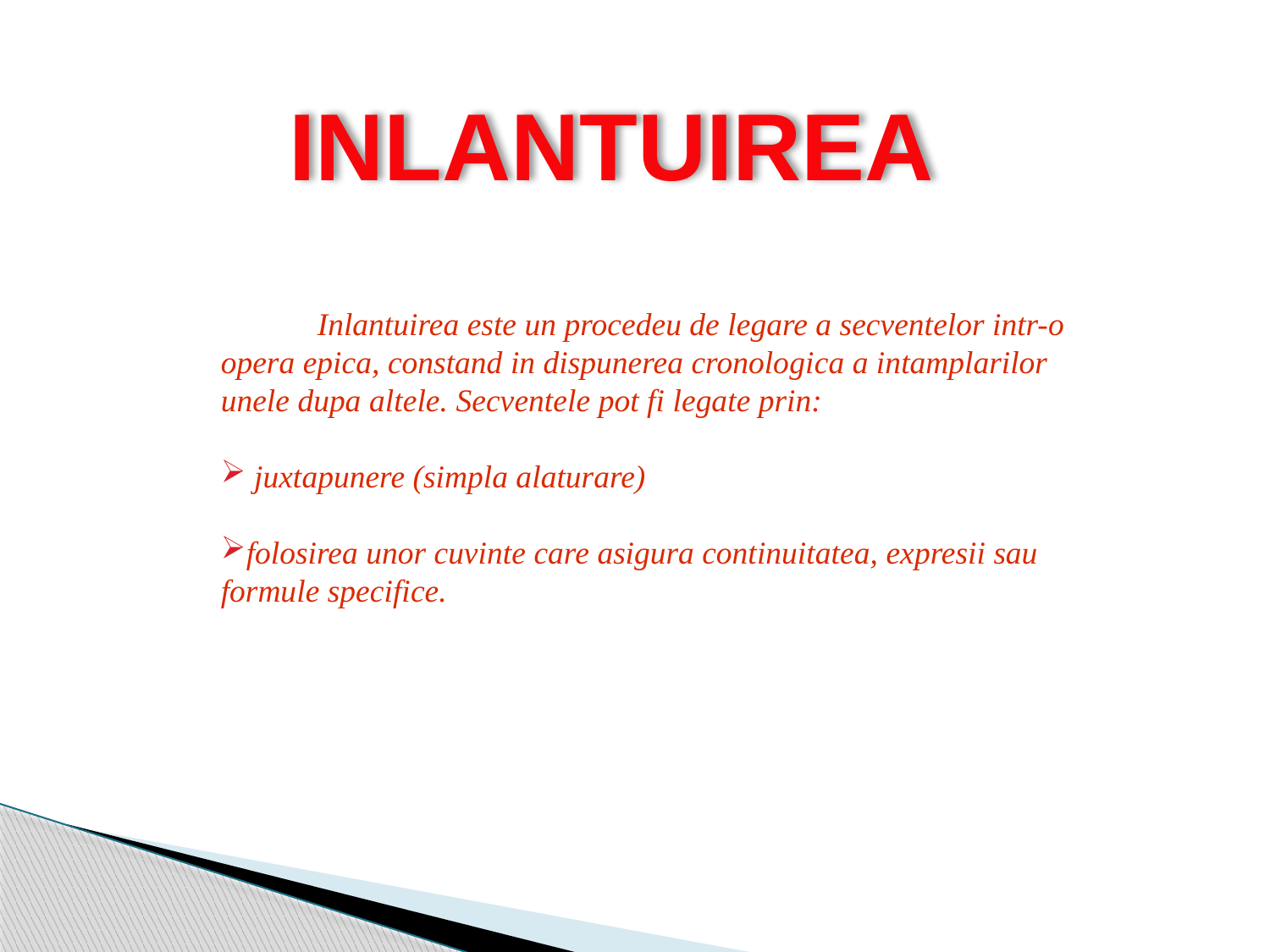

INLANTUIREA
            Inlantuirea este un procedeu de legare a secventelor intr-o opera epica, constand in dispunerea cronologica a intamplarilor unele dupa altele. Secventele pot fi legate prin:

 juxtapunere (simpla alaturare)

folosirea unor cuvinte care asigura continuitatea, expresii sau  formule specifice.